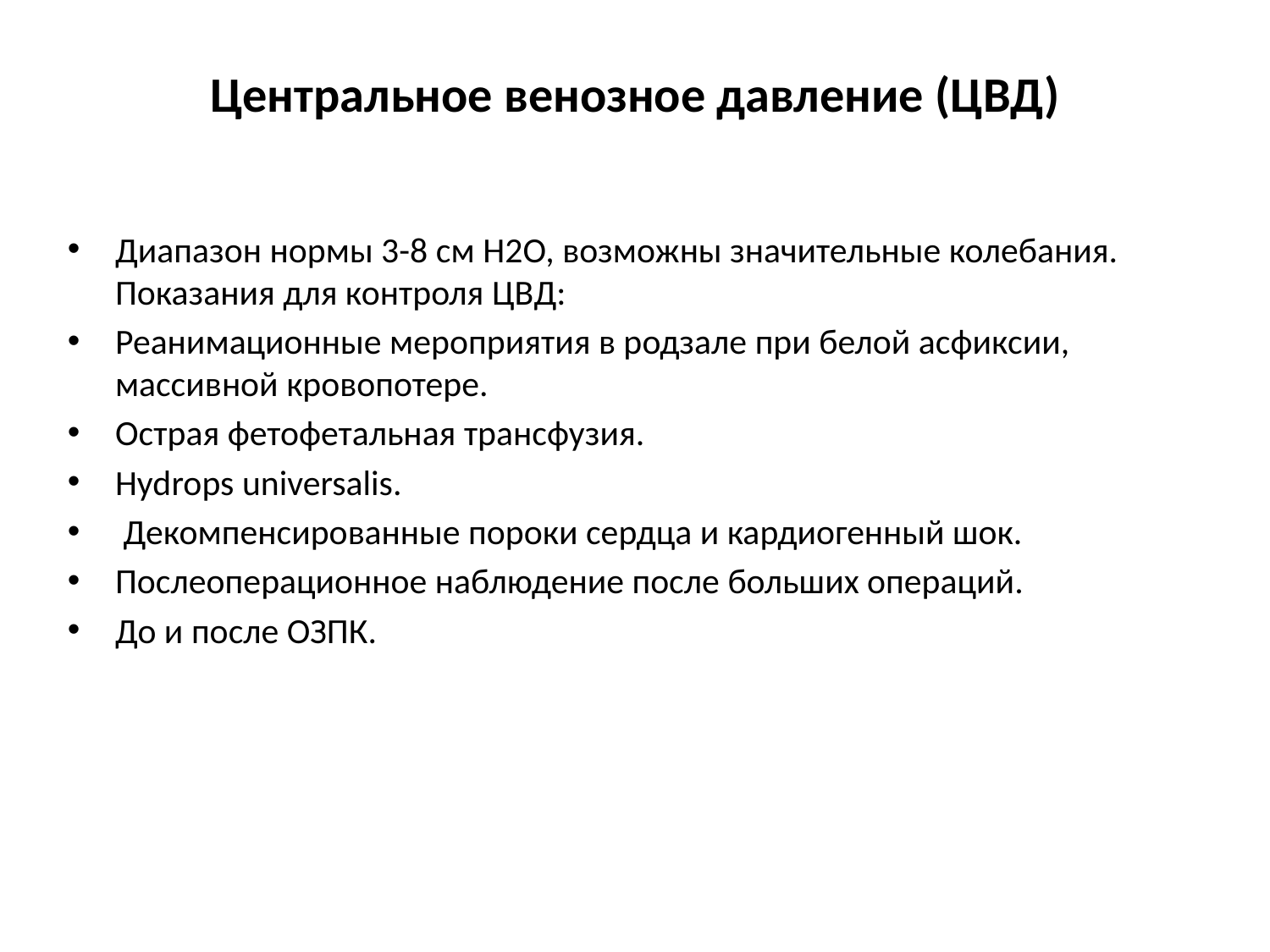

# Центральное венозное давление (ЦВД)

Диапазон нормы 3-8 см Н2О, возможны значительные колебания. Показания для контроля ЦВД:
Реанимационные мероприятия в родзале при белой асфиксии, массивной кровопотере.
Острая фетофетальная трансфузия.
Hydrops universalis.
 Декомпенсированные пороки сердца и кардиогенный шок.
Послеоперационное наблюдение после больших операций.
До и после ОЗПК.